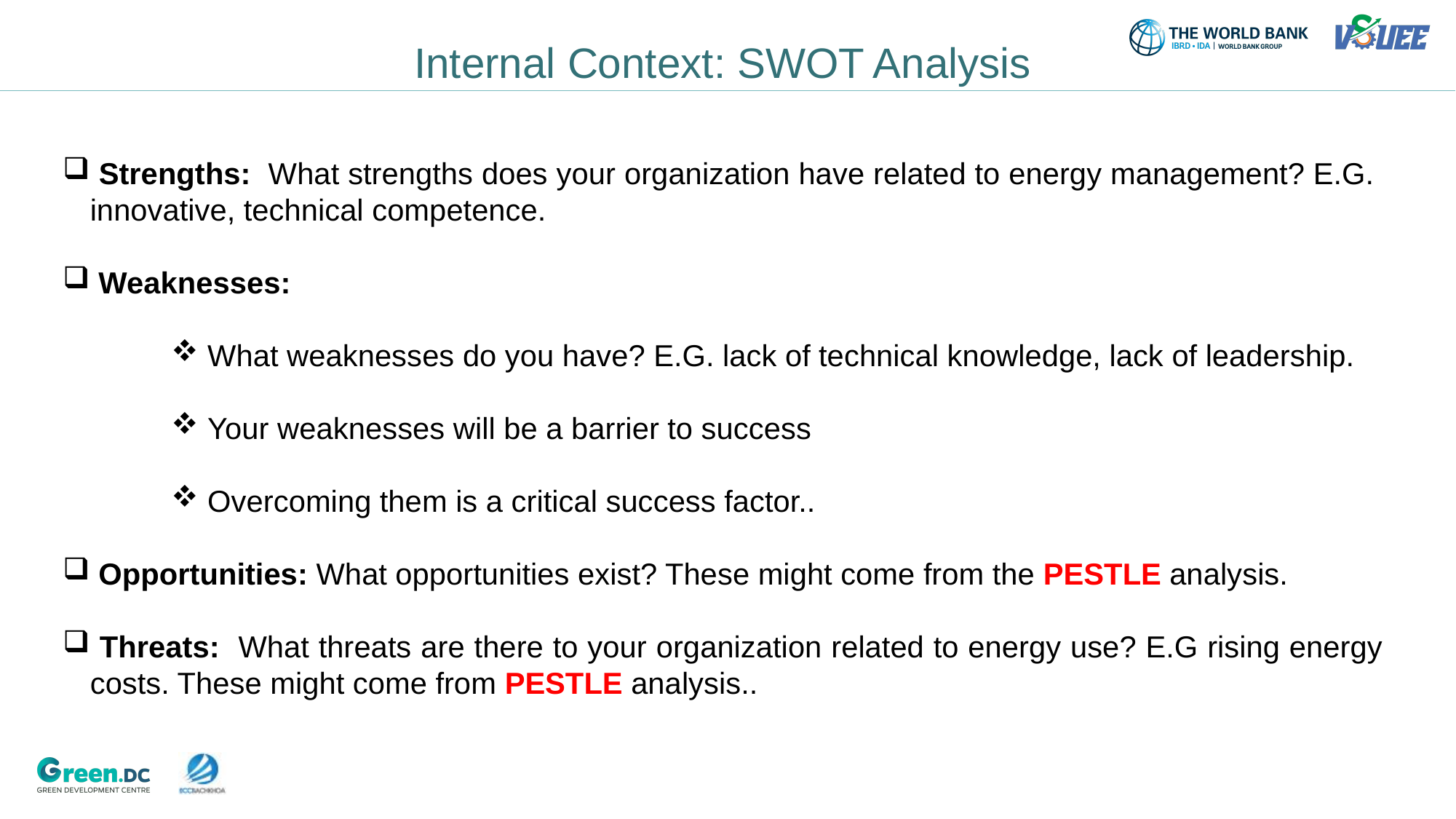

Internal Context: SWOT Analysis
 Strengths:  What strengths does your organization have related to energy management? E.G.  innovative, technical competence.
 Weaknesses:
 What weaknesses do you have? E.G. lack of technical knowledge, lack of leadership.
 Your weaknesses will be a barrier to success
 Overcoming them is a critical success factor..
 Opportunities: What opportunities exist? These might come from the PESTLE analysis.
 Threats:  What threats are there to your organization related to energy use? E.G rising energy costs. These might come from PESTLE analysis..